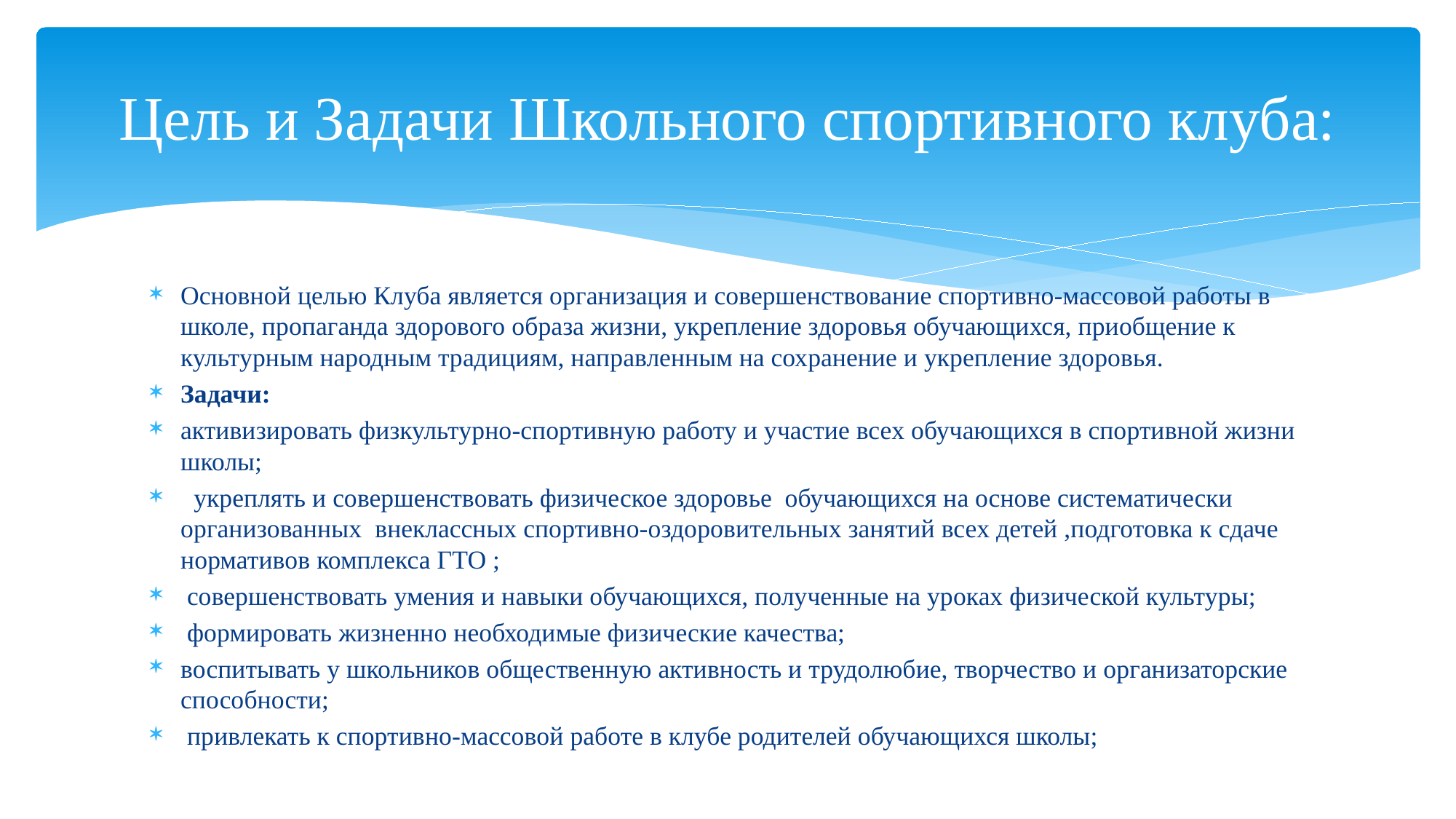

# Цель и Задачи Школьного спортивного клуба:
Основной целью Клуба является организация и совершенствование спортивно-массовой работы в школе, пропаганда здорового образа жизни, укрепление здоровья обучающихся, приобщение к культурным народным традициям, направленным на сохранение и укрепление здоровья.
Задачи:
активизировать физкультурно-спортивную работу и участие всех обучающихся в спортивной жизни школы;
  укреплять и совершенствовать физическое здоровье  обучающихся на основе систематически организованных  внеклассных спортивно-оздоровительных занятий всех детей ,подготовка к сдаче нормативов комплекса ГТО ;
 совершенствовать умения и навыки обучающихся, полученные на уроках физической культуры;
 формировать жизненно необходимые физические качества;
воспитывать у школьников общественную активность и трудолюбие, творчество и организаторские способности;
 привлекать к спортивно-массовой работе в клубе родителей обучающихся школы;